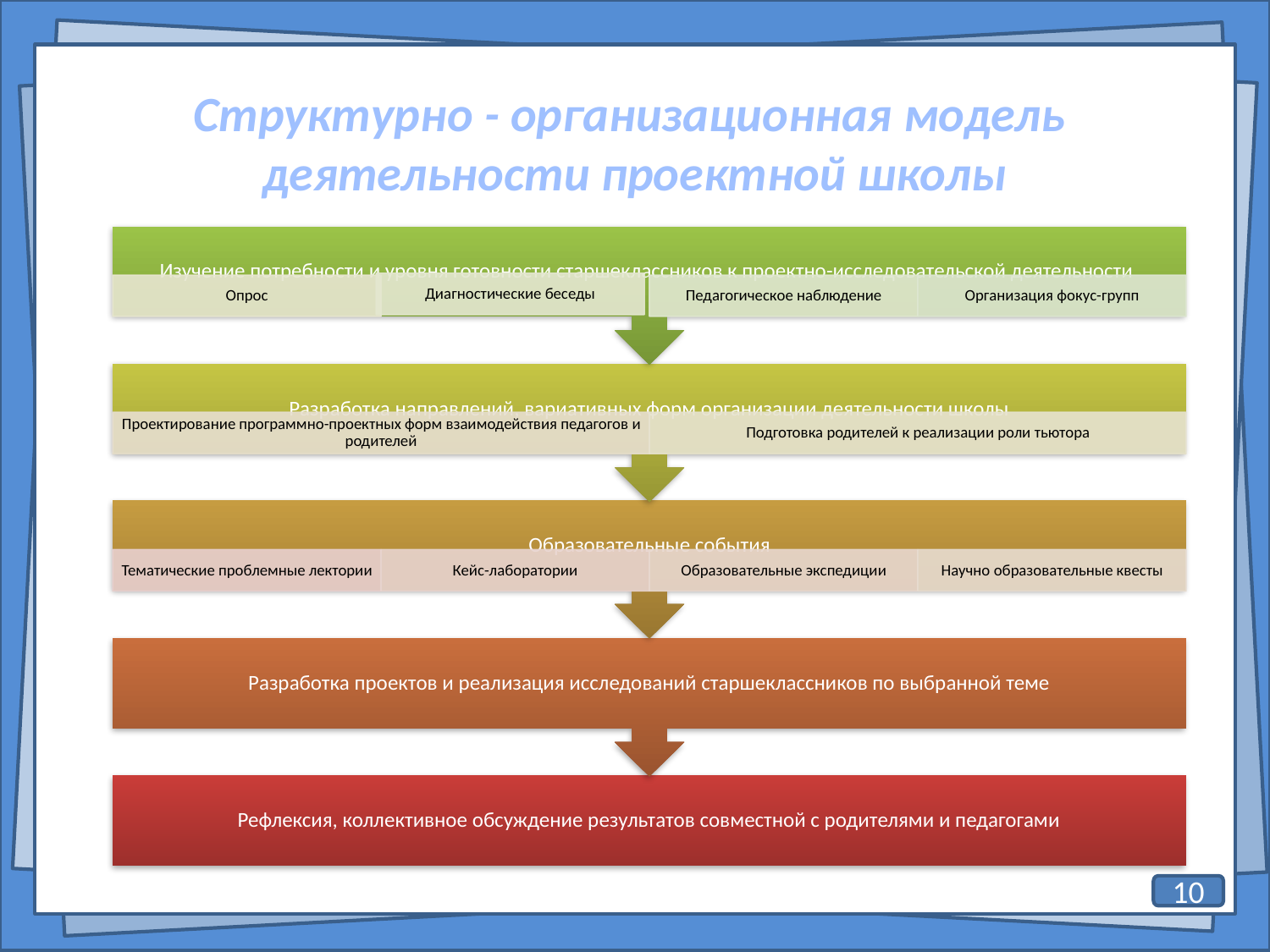

Структурно - организационная модель
деятельности проектной школы
Рефлексия, коллективное обсуждение результатов совместной с родителями и педагогами
Разработка проектов и реализация исследований старшеклассников по выбранной теме
Образовательные события
Тематические проблемные лектории
Кейс-лаборатории
Образовательные экспедиции
Научно образовательные квесты
Разработка направлений, вариативных форм организации деятельности школы
Проектирование программно-проектных форм взаимодействия педагогов и родителей
Подготовка родителей к реализации роли тьютора
Изучение потребности и уровня готовности старшеклассников к проектно-исследовательской деятельности
Опрос
Диагностические беседы
Педагогическое наблюдение
Организация фокус-групп
10